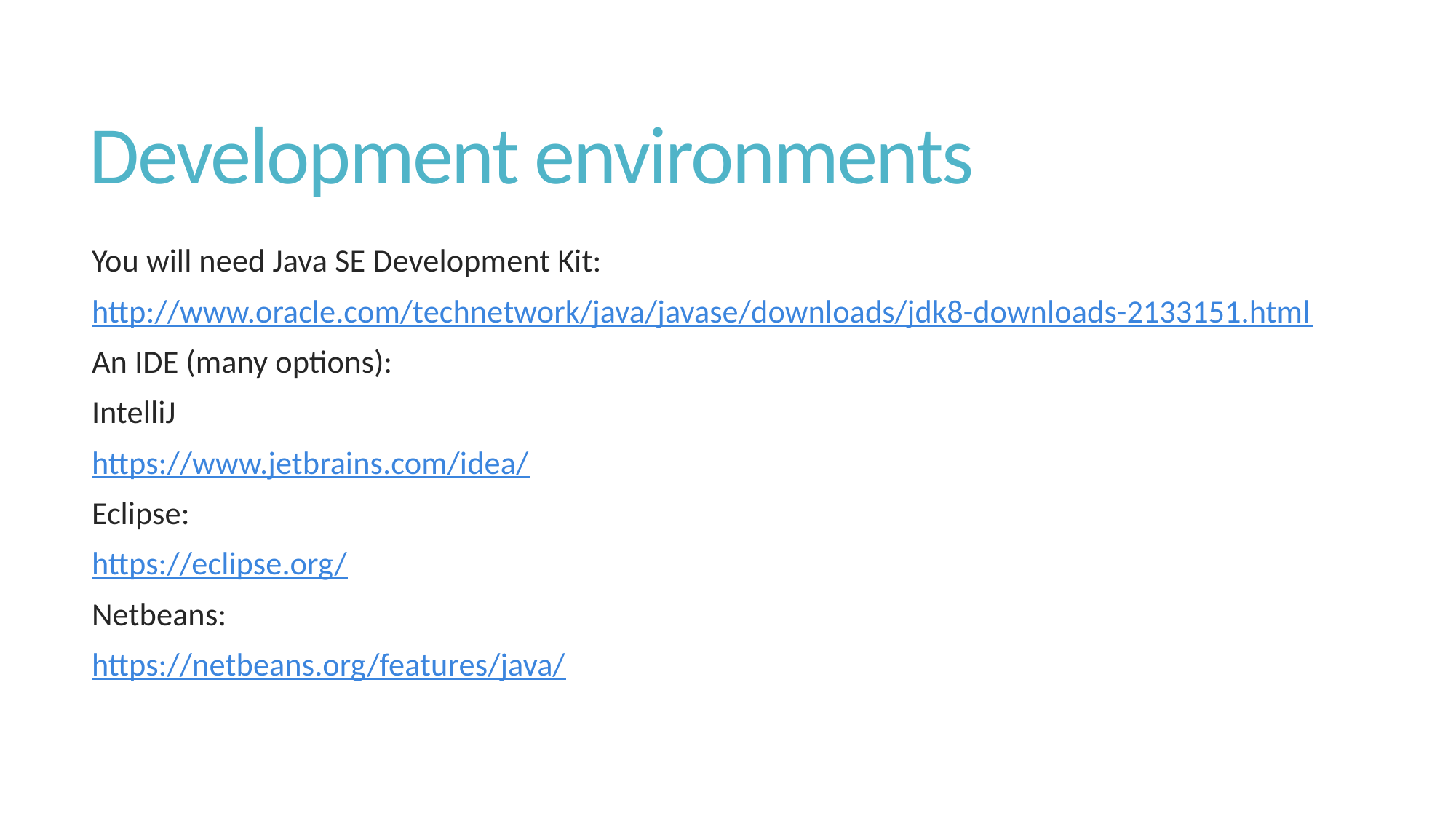

# Development environments
You will need Java SE Development Kit:
http://www.oracle.com/technetwork/java/javase/downloads/jdk8-downloads-2133151.html
An IDE (many options):
IntelliJ
https://www.jetbrains.com/idea/
Eclipse:
https://eclipse.org/
Netbeans:
https://netbeans.org/features/java/